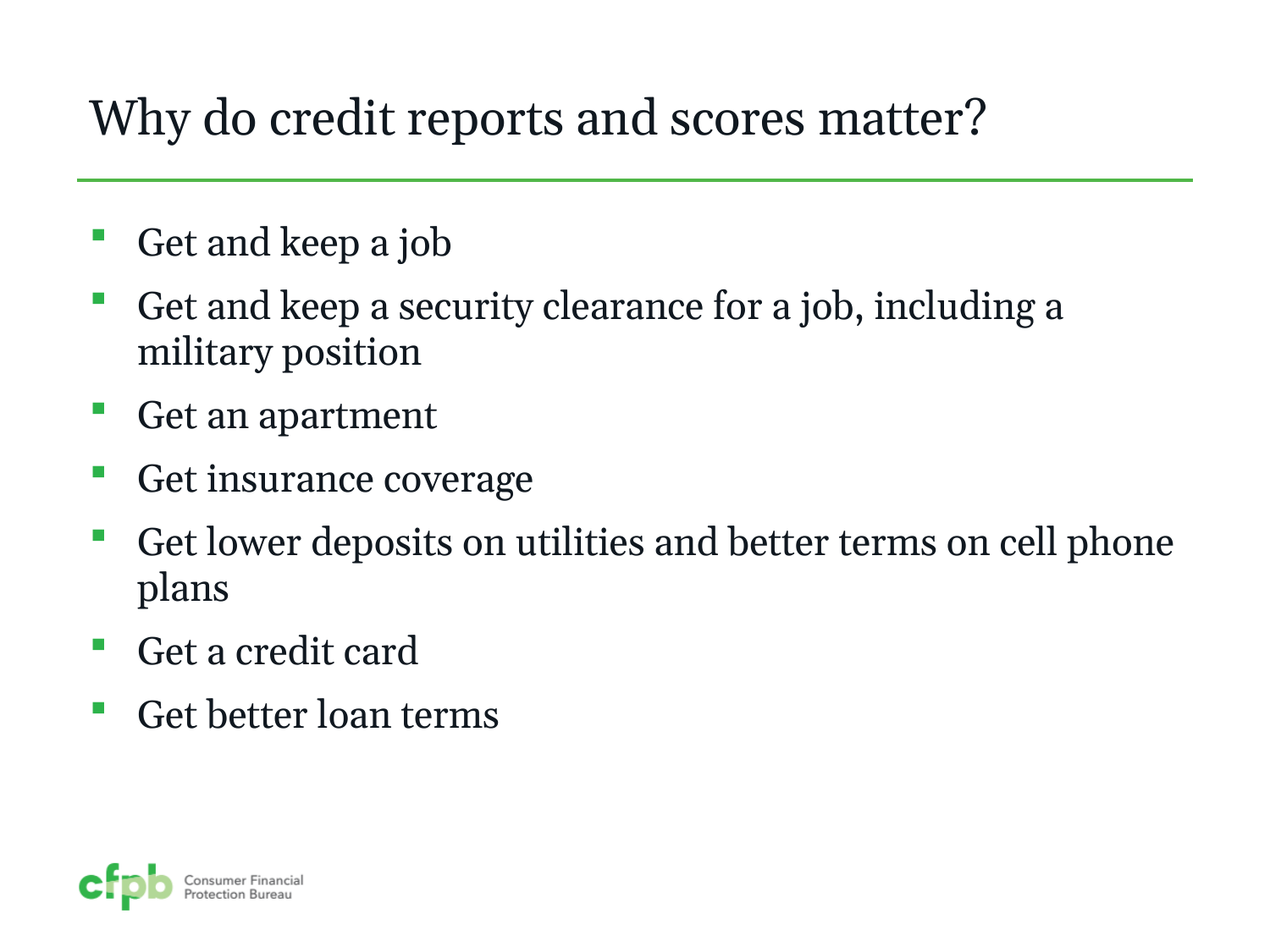

# Why do credit reports and scores matter?
Get and keep a job
Get and keep a security clearance for a job, including a military position
Get an apartment
Get insurance coverage
Get lower deposits on utilities and better terms on cell phone plans
Get a credit card
Get better loan terms